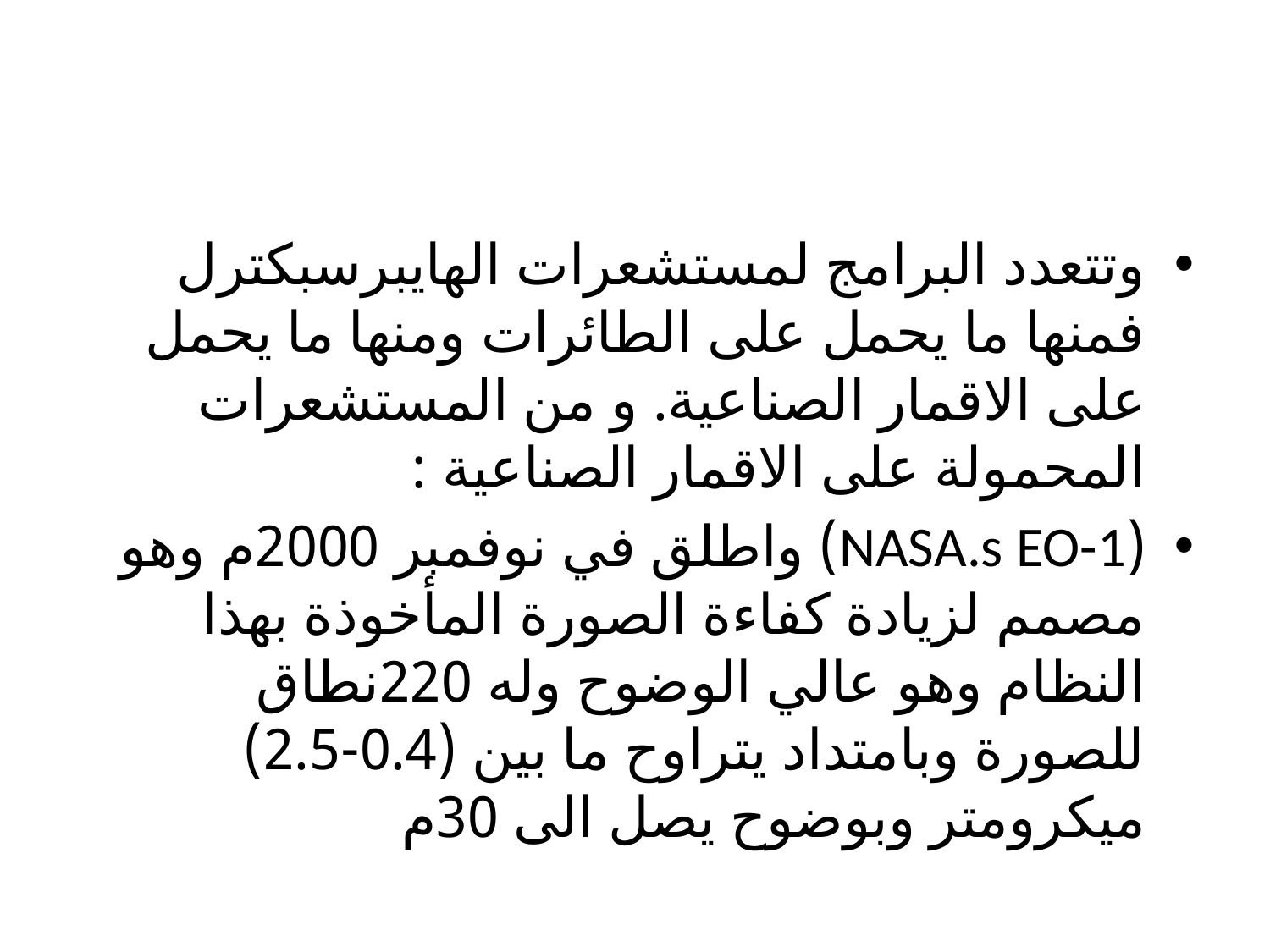

وتتعدد البرامج لمستشعرات الهايبرسبكترل فمنها ما يحمل على الطائرات ومنها ما يحمل على الاقمار الصناعية. و من المستشعرات المحمولة على الاقمار الصناعية :
(NASA.s EO-1) واطلق في نوفمبر 2000م وهو مصمم لزيادة كفاءة الصورة المأخوذة بهذا النظام وهو عالي الوضوح وله 220نطاق للصورة وبامتداد يتراوح ما بين (0.4-2.5) ميكرومتر وبوضوح يصل الى 30م